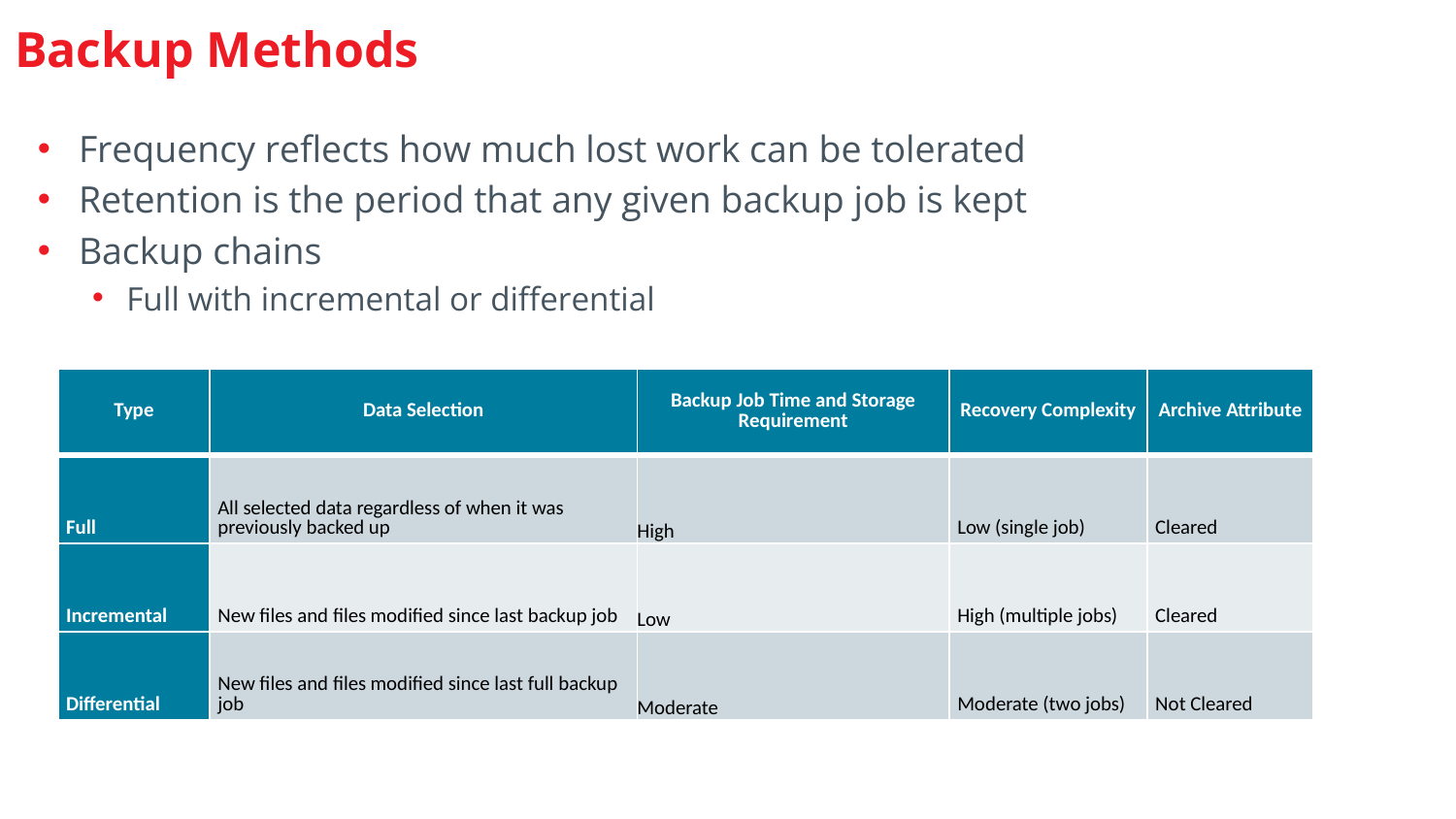

# Backup Methods
Frequency reflects how much lost work can be tolerated
Retention is the period that any given backup job is kept
Backup chains
Full with incremental or differential
| Type | Data Selection | Backup Job Time and Storage Requirement | Recovery Complexity | Archive Attribute |
| --- | --- | --- | --- | --- |
| Full | All selected data regardless of when it was previously backed up | High | Low (single job) | Cleared |
| Incremental | New files and files modified since last backup job | Low | High (multiple jobs) | Cleared |
| Differential | New files and files modified since last full backup job | Moderate | Moderate (two jobs) | Not Cleared |